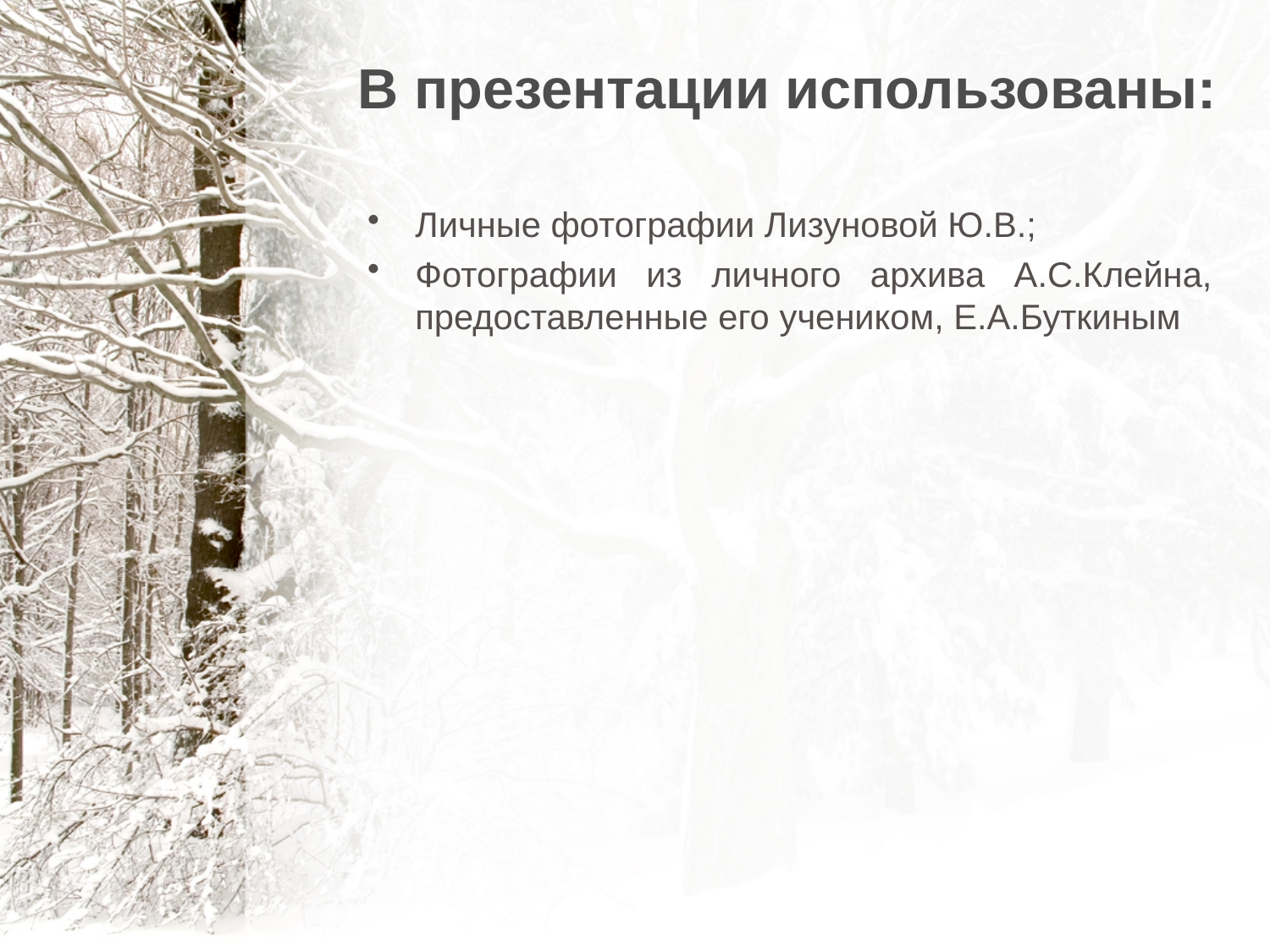

# В презентации использованы:
Личные фотографии Лизуновой Ю.В.;
Фотографии из личного архива А.С.Клейна, предоставленные его учеником, Е.А.Буткиным